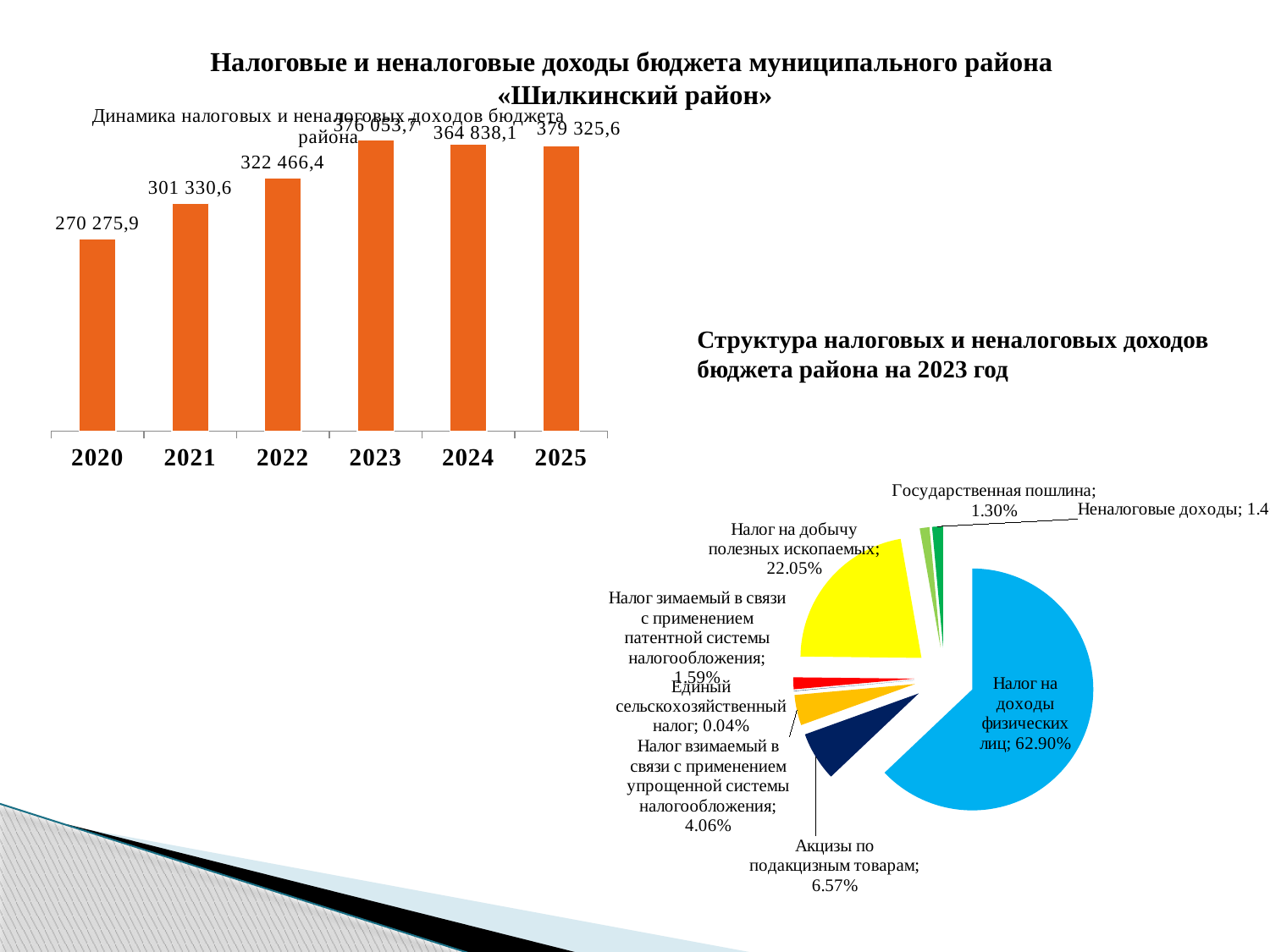

# Налоговые и неналоговые доходы бюджета муниципального района «Шилкинский район»

### Chart

| Category | Ряд 1 |
|---|---|
| 2020 | 207727.6 |
| 2021 | 245676.3 |
| 2022 | 273448.9 |
| 2023 | 313831.8 |
| 2024 | 309297.6 |
| 2025 | 307607.0 |
Структура налоговых и неналоговых доходов бюджета района на 2023 год

### Chart

| Category | Столбец1 |
|---|---|
| Налог на доходы физических лиц | 0.6290000000000003 |
| Акцизы по подакцизным товарам | 0.0657 |
| Налог взимаемый в связи с применением упрощенной системы налогообложения | 0.0406 |
| Единый сельскохозяйственный налог | 0.0004000000000000003 |
| Налог зимаемый в связи с применением патентной системы налогообложения | 0.0159 |
| Налог на добычу полезных ископаемых | 0.2205 |
| Государственная пошлина | 0.012999999999999998 |
| Неналоговые доходы | 0.014600000000000005 |